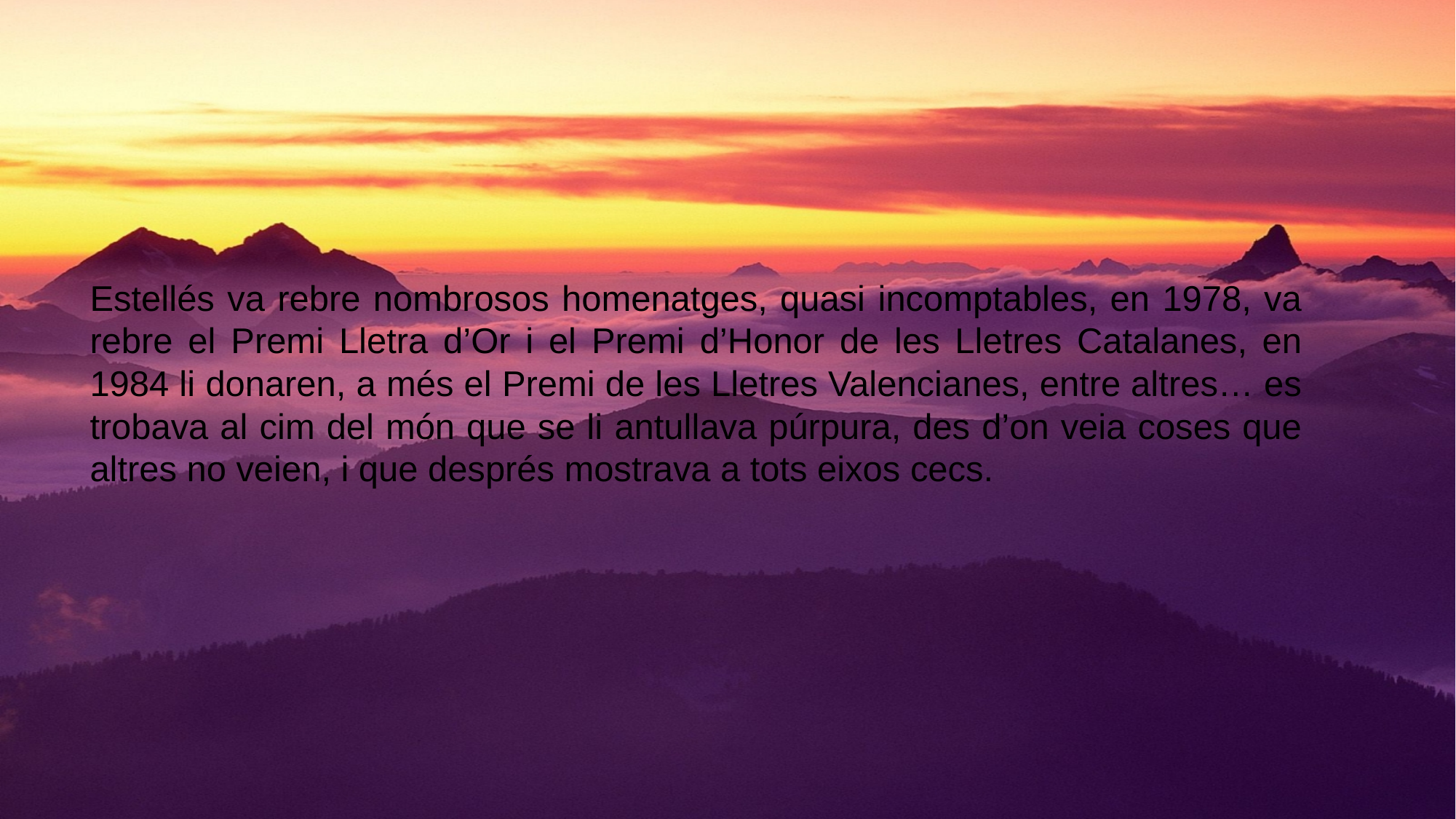

Estellés va rebre nombrosos homenatges, quasi incomptables, en 1978, va rebre el Premi Lletra d’Or i el Premi d’Honor de les Lletres Catalanes, en 1984 li donaren, a més el Premi de les Lletres Valencianes, entre altres… es trobava al cim del món que se li antullava púrpura, des d’on veia coses que altres no veien, i que després mostrava a tots eixos cecs.